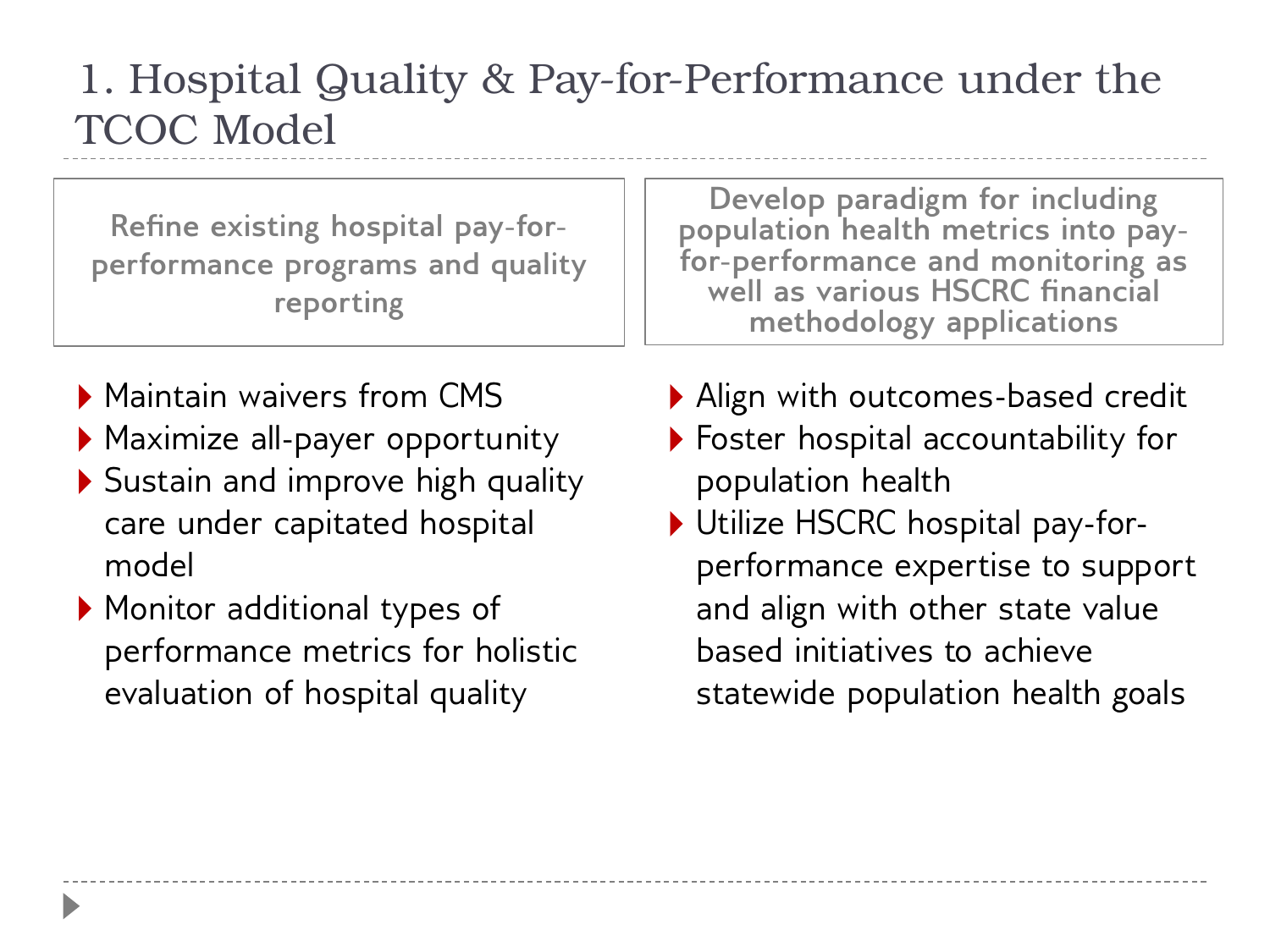

# 1. Hospital Quality & Pay-for-Performance under the TCOC Model
Refine existing hospital pay-for-performance programs and quality reporting
Develop paradigm for including population health metrics into pay-for-performance and monitoring as well as various HSCRC financial methodology applications

Maintain waivers from CMS
Maximize all-payer opportunity
Sustain and improve high quality care under capitated hospital model
Monitor additional types of performance metrics for holistic evaluation of hospital quality

Align with outcomes-based credit
Foster hospital accountability for population health
Utilize HSCRC hospital pay-for-performance expertise to support and align with other state value based initiatives to achieve statewide population health goals